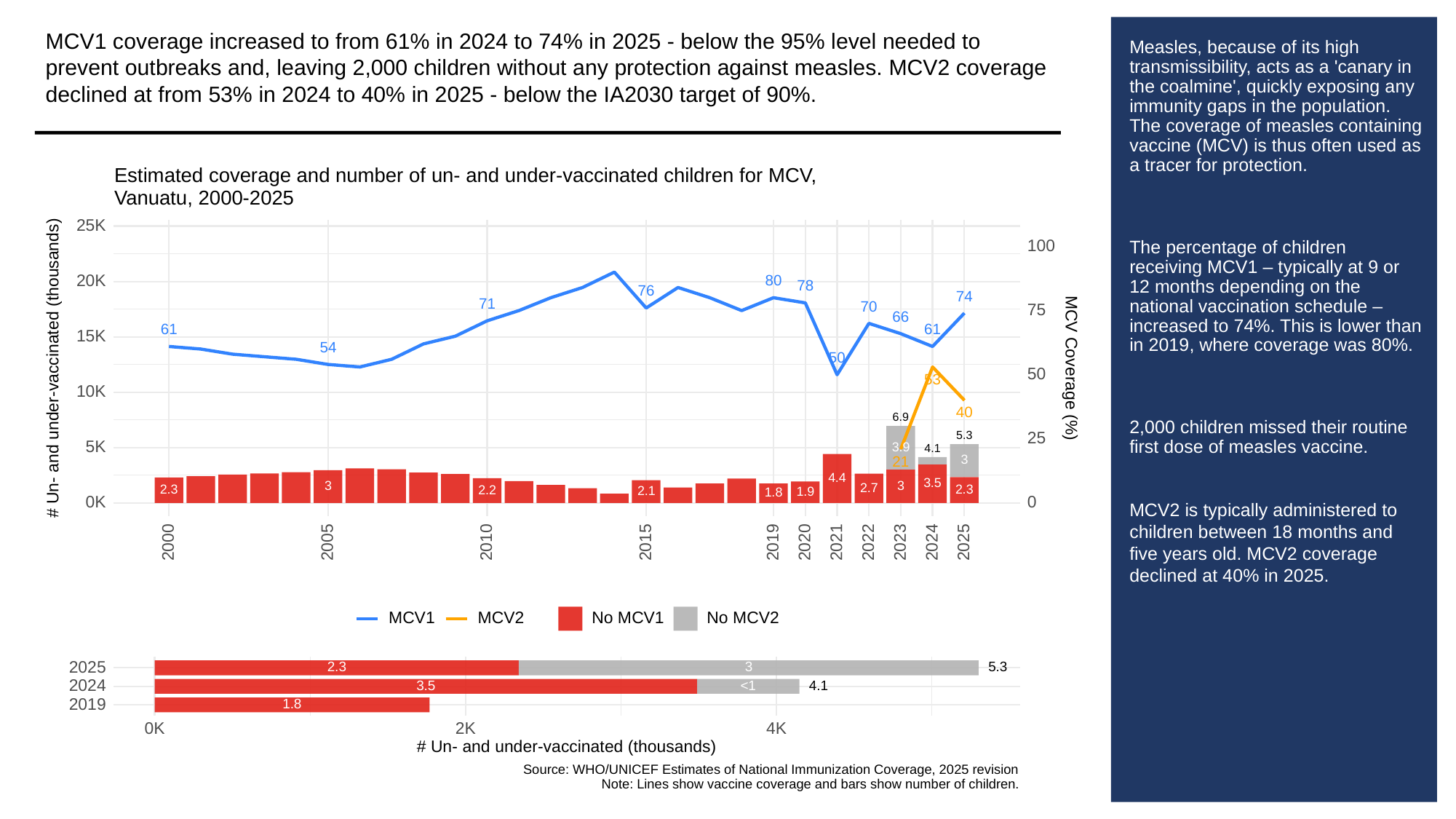

MCV1 coverage increased to from 61% in 2024 to 74% in 2025 - below the 95% level needed to prevent outbreaks and, leaving 2,000 children without any protection against measles. MCV2 coverage declined at from 53% in 2024 to 40% in 2025 - below the IA2030 target of 90%.
# Measles, because of its high transmissibility, acts as a 'canary in the coalmine', quickly exposing any immunity gaps in the population. The coverage of measles containing vaccine (MCV) is thus often used as a tracer for protection.

The percentage of children receiving MCV1 – typically at 9 or 12 months depending on the national vaccination schedule – increased to 74%. This is lower than in 2019, where coverage was 80%.

2,000 children missed their routine first dose of measles vaccine.

MCV2 is typically administered to children between 18 months and five years old. MCV2 coverage declined at 40% in 2025.

Estimated coverage and number of un- and under-vaccinated children for MCV,
Vanuatu, 2000-2025
25K

100

20K
80
78

76
74
71
70
75

66
61
61
15K

54
50
# Un- and under-vaccinated (thousands)
MCV Coverage (%)

50
53
10K

40
6.9

5.3
25
5K
3.9

4.1

3
21

4.4

3.5

3

3

2.7

2.3
2.3
2.2
2.1
1.9

1.8

0K
0

2023
2000
2005
2010
2015
2019
2020
2021
2022
2024
2025

MCV1
MCV2
No MCV1
No MCV2

2025
2.3
3
5.3

2024
3.5
<1
4.1

2019
1.8

0K
2K
4K
# Un- and under-vaccinated (thousands)
Source: WHO/UNICEF Estimates of National Immunization Coverage, 2025 revision
Note: Lines show vaccine coverage and bars show number of children.